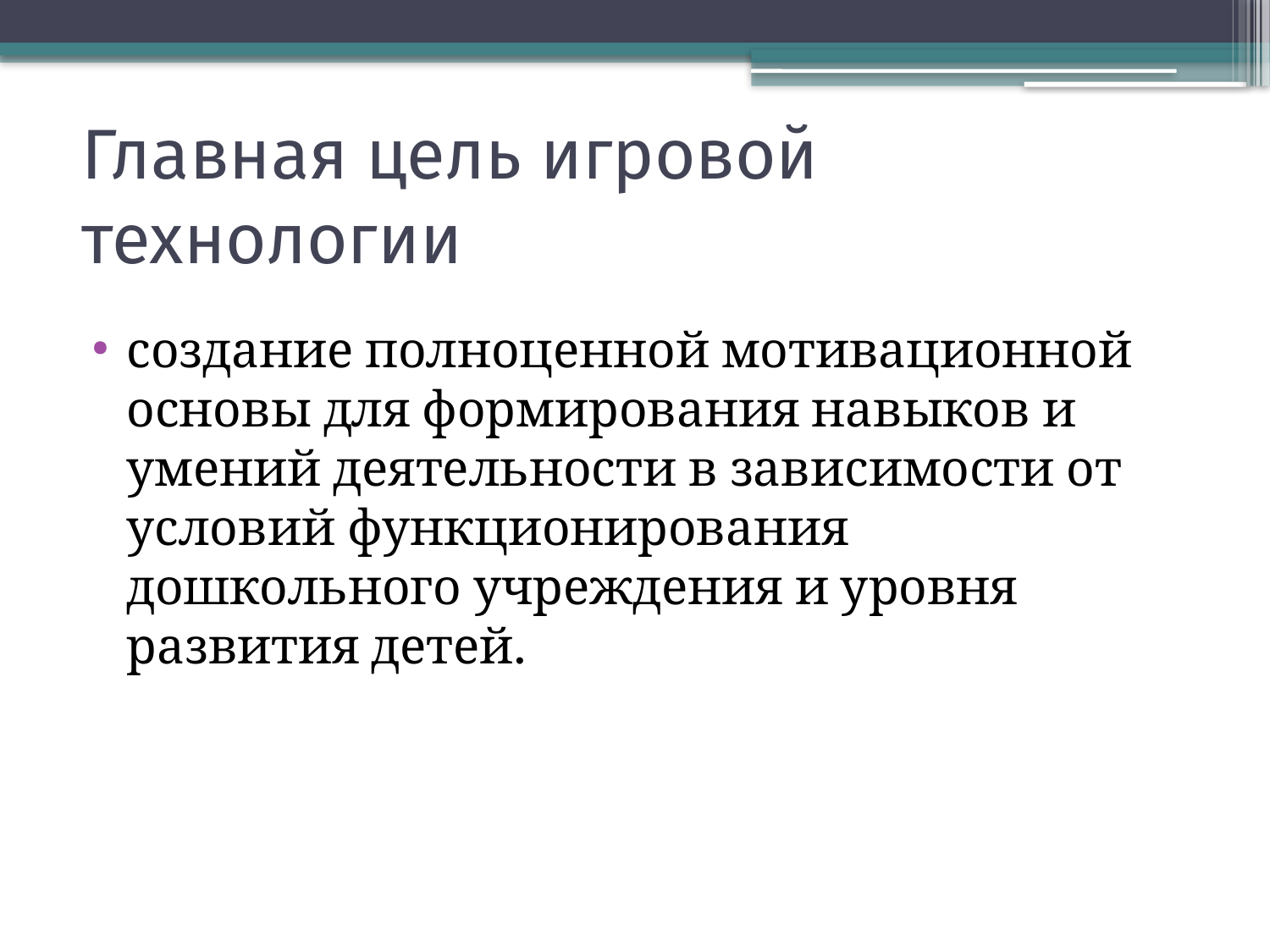

# Главная цель игровой технологии
создание полноценной мотивационной основы для формирования навыков и умений деятельности в зависимости от условий функционирования дошкольного учреждения и уровня развития детей.